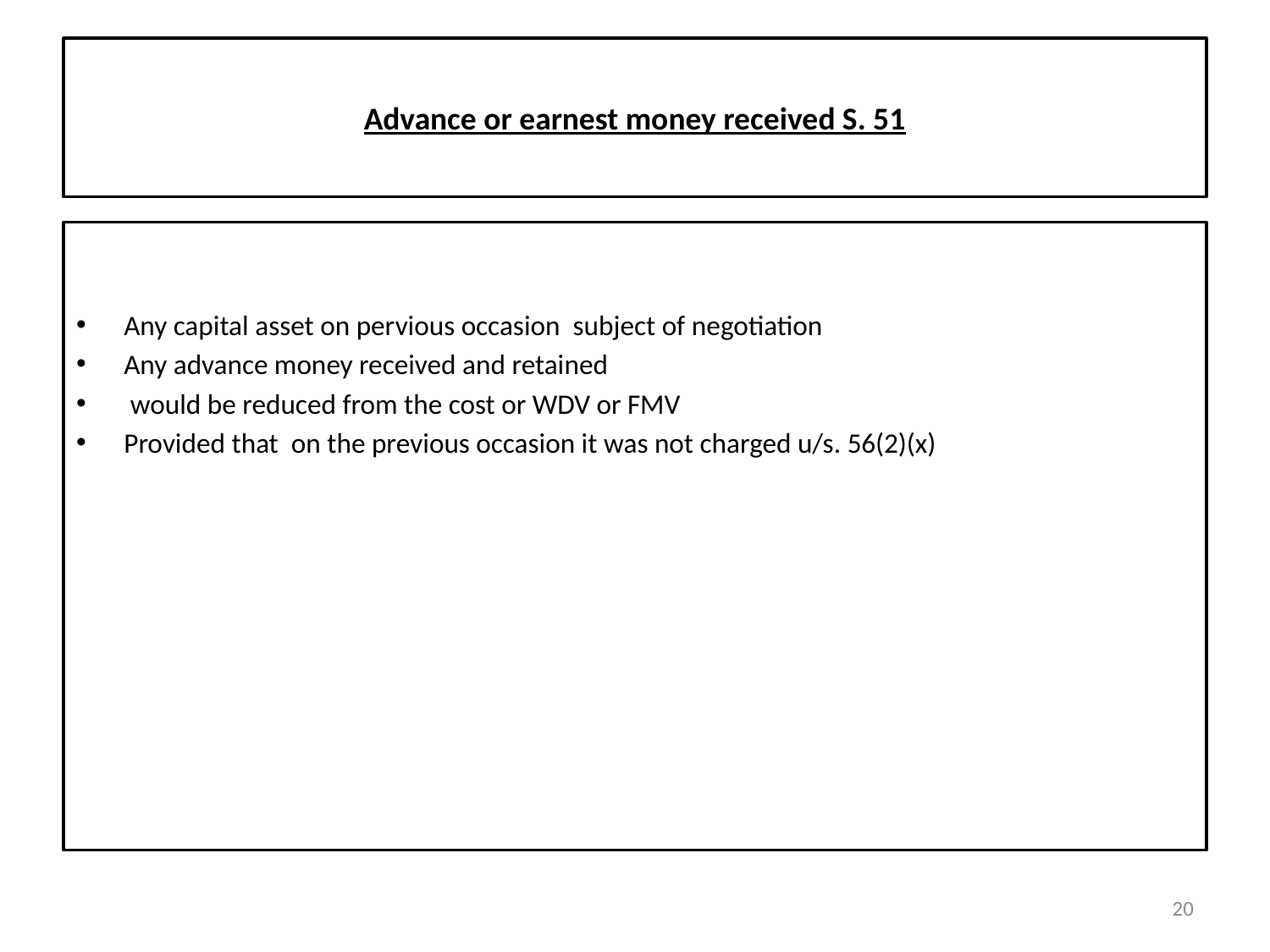

# Advance or earnest money received S. 51

Any capital asset on pervious occasion  subject of negotiation
Any advance money received and retained
 would be reduced from the cost or WDV or FMV
Provided that  on the previous occasion it was not charged u/s. 56(2)(x)
20